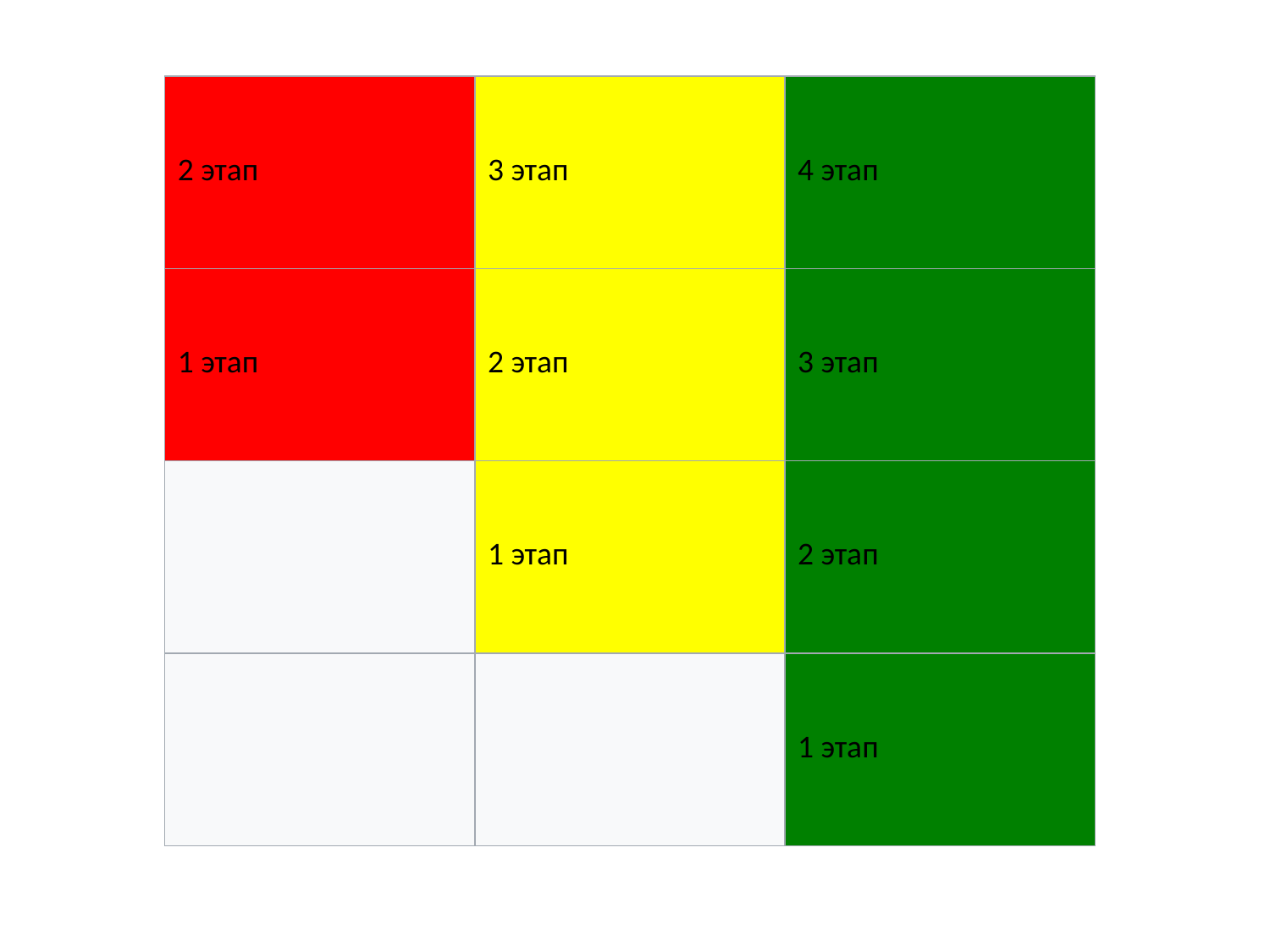

| 2 этап | 3 этап | 4 этап |
| --- | --- | --- |
| 1 этап | 2 этап | 3 этап |
|  | 1 этап | 2 этап |
|  |  | 1 этап |